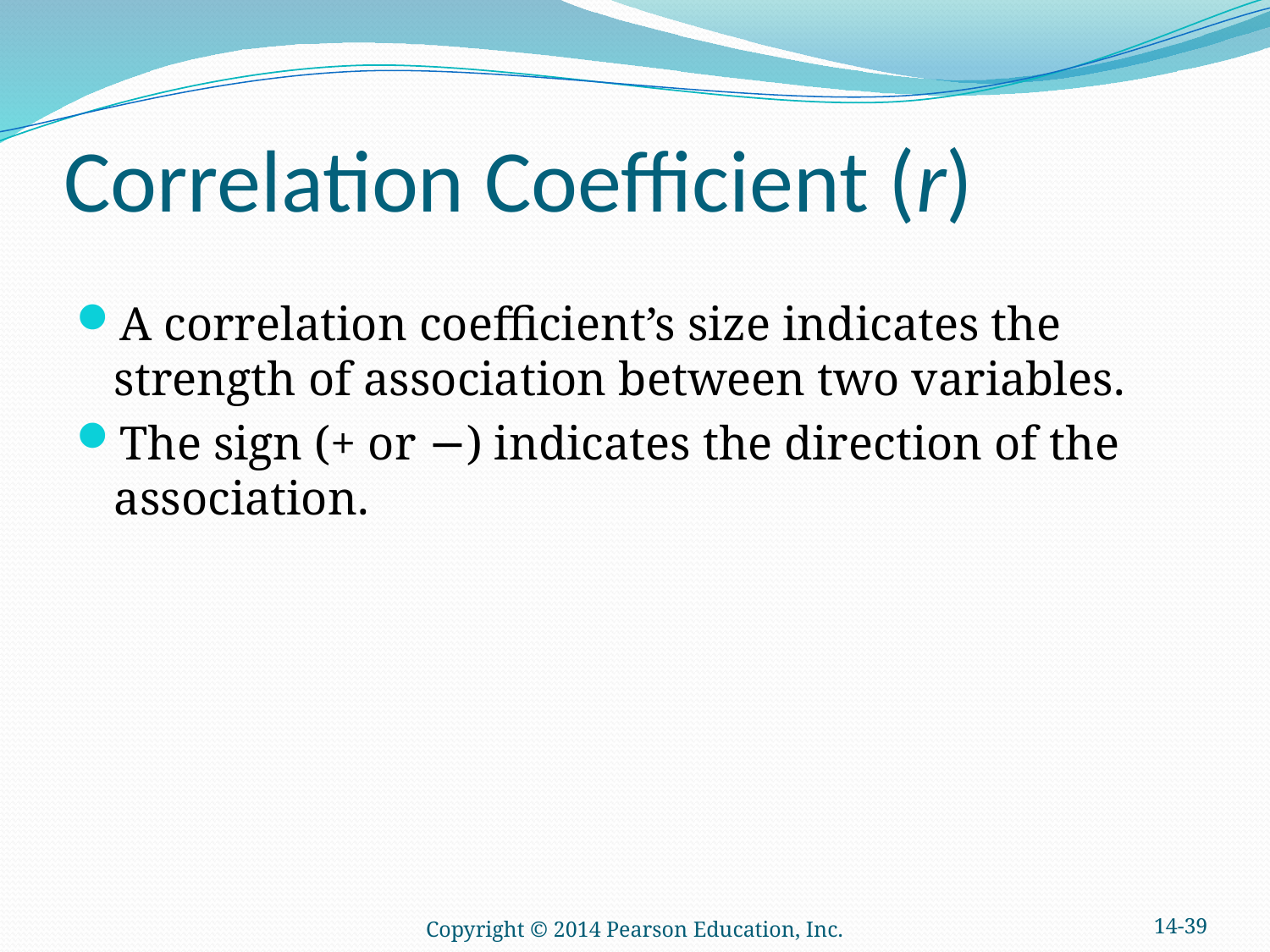

# Correlation Coefficient (r)
A correlation coefficient’s size indicates the strength of association between two variables.
The sign (+ or −) indicates the direction of the association.